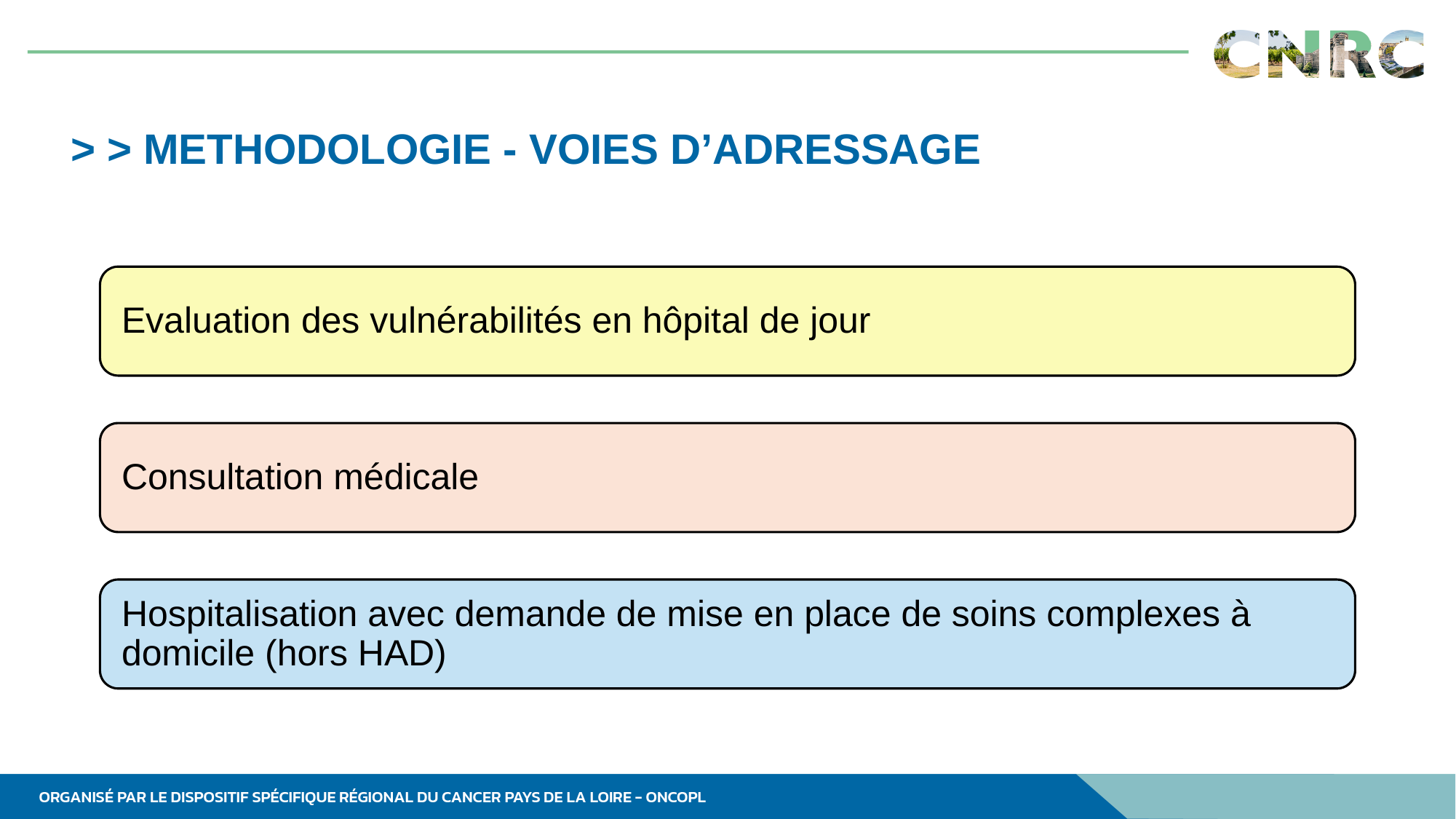

# > > METHODOLOGIE - VOIES D’ADRESSAGE
Evaluation des vulnérabilités en hôpital de jour

Consultation médicale

Hospitalisation avec demande de mise en place de soins complexes à domicile (hors HAD)